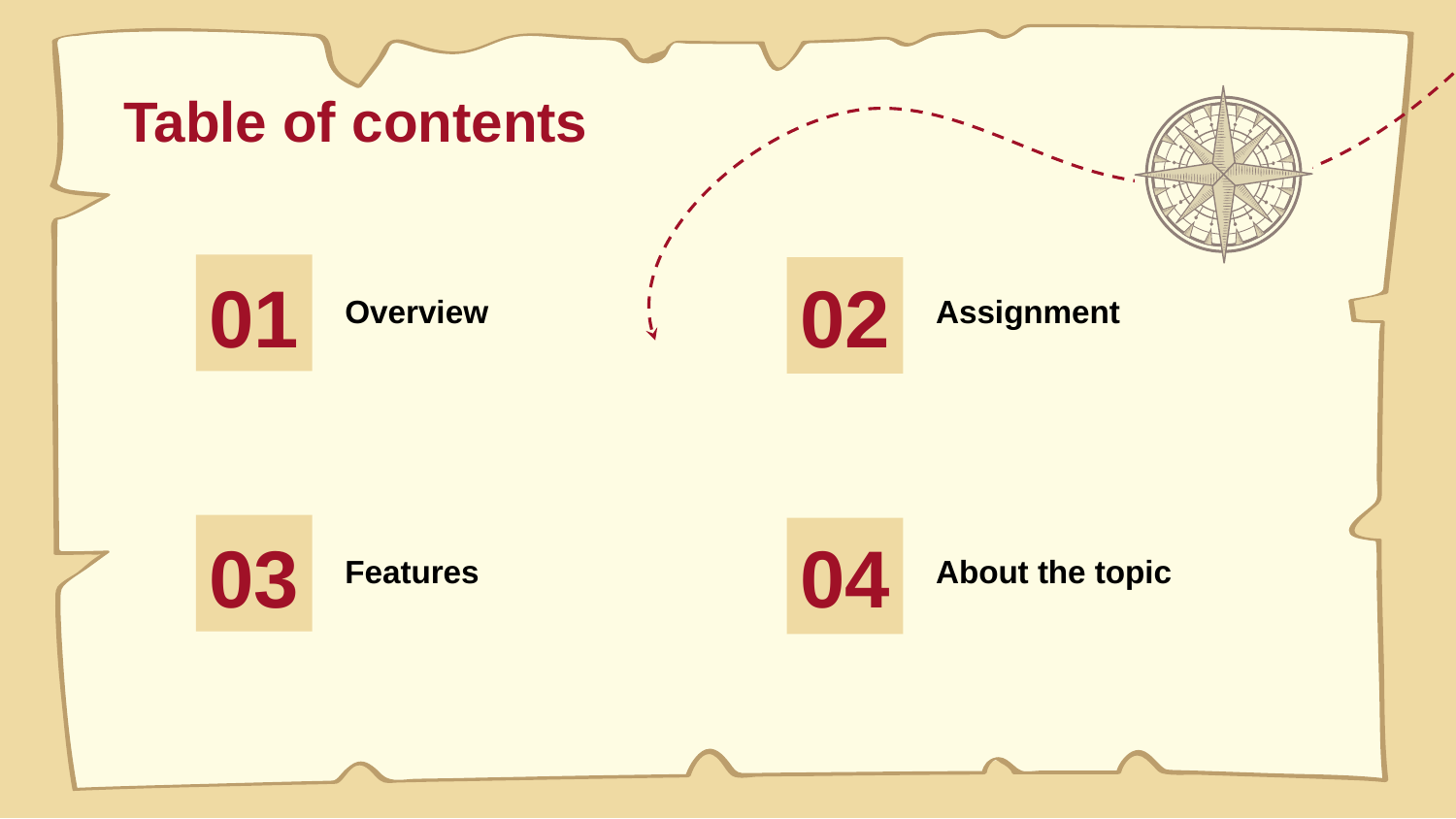

Table of contents

# 01

02

Overview
Assignment
03

04

Features
About the topic